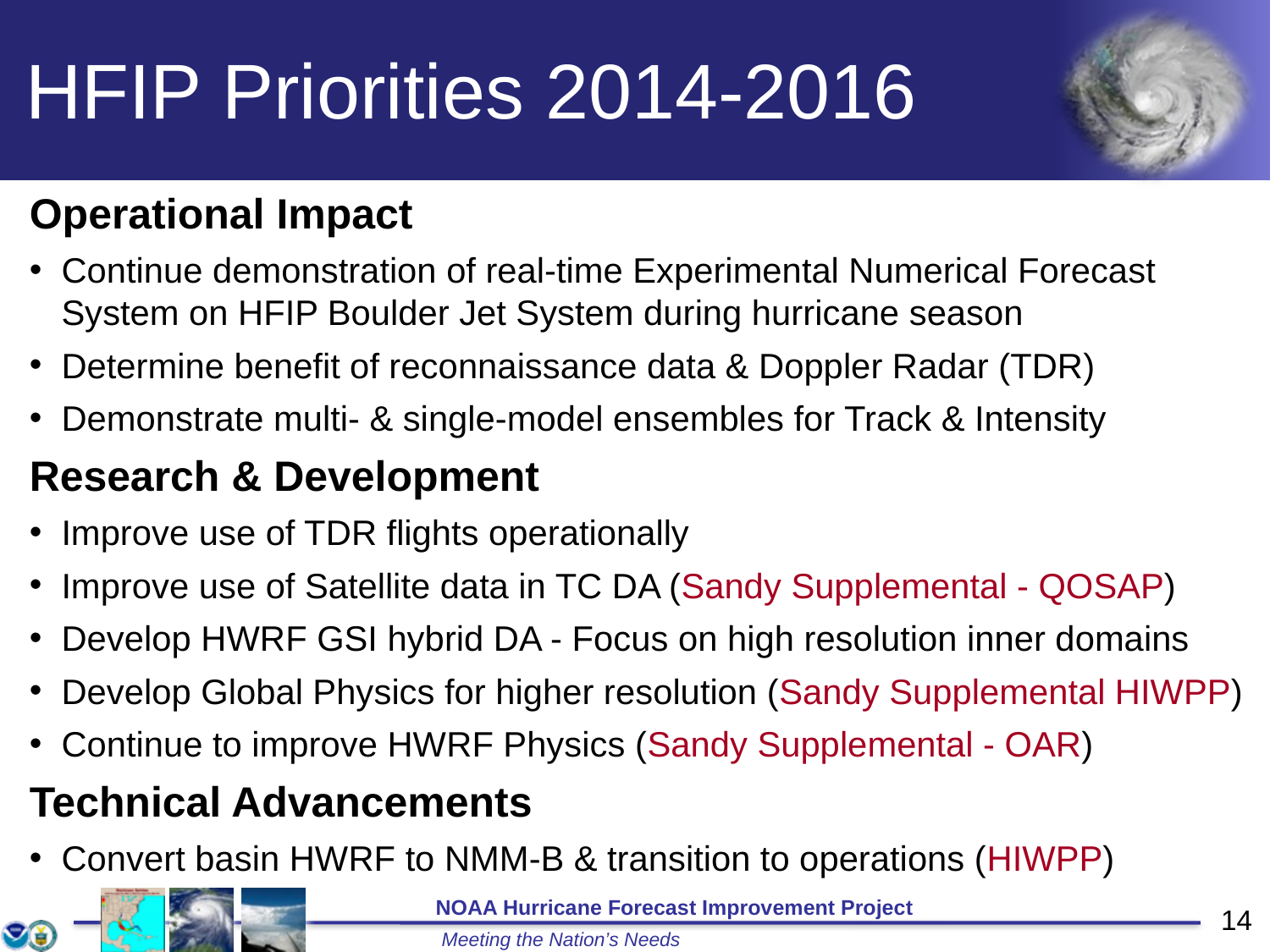

# HFIP Priorities 2014-2016
Operational Impact
Continue demonstration of real-time Experimental Numerical Forecast System on HFIP Boulder Jet System during hurricane season
Determine benefit of reconnaissance data & Doppler Radar (TDR)
Demonstrate multi- & single-model ensembles for Track & Intensity
Research & Development
Improve use of TDR flights operationally
Improve use of Satellite data in TC DA (Sandy Supplemental - QOSAP)
Develop HWRF GSI hybrid DA - Focus on high resolution inner domains
Develop Global Physics for higher resolution (Sandy Supplemental HIWPP)
Continue to improve HWRF Physics (Sandy Supplemental - OAR)
Technical Advancements
Convert basin HWRF to NMM-B & transition to operations (HIWPP)